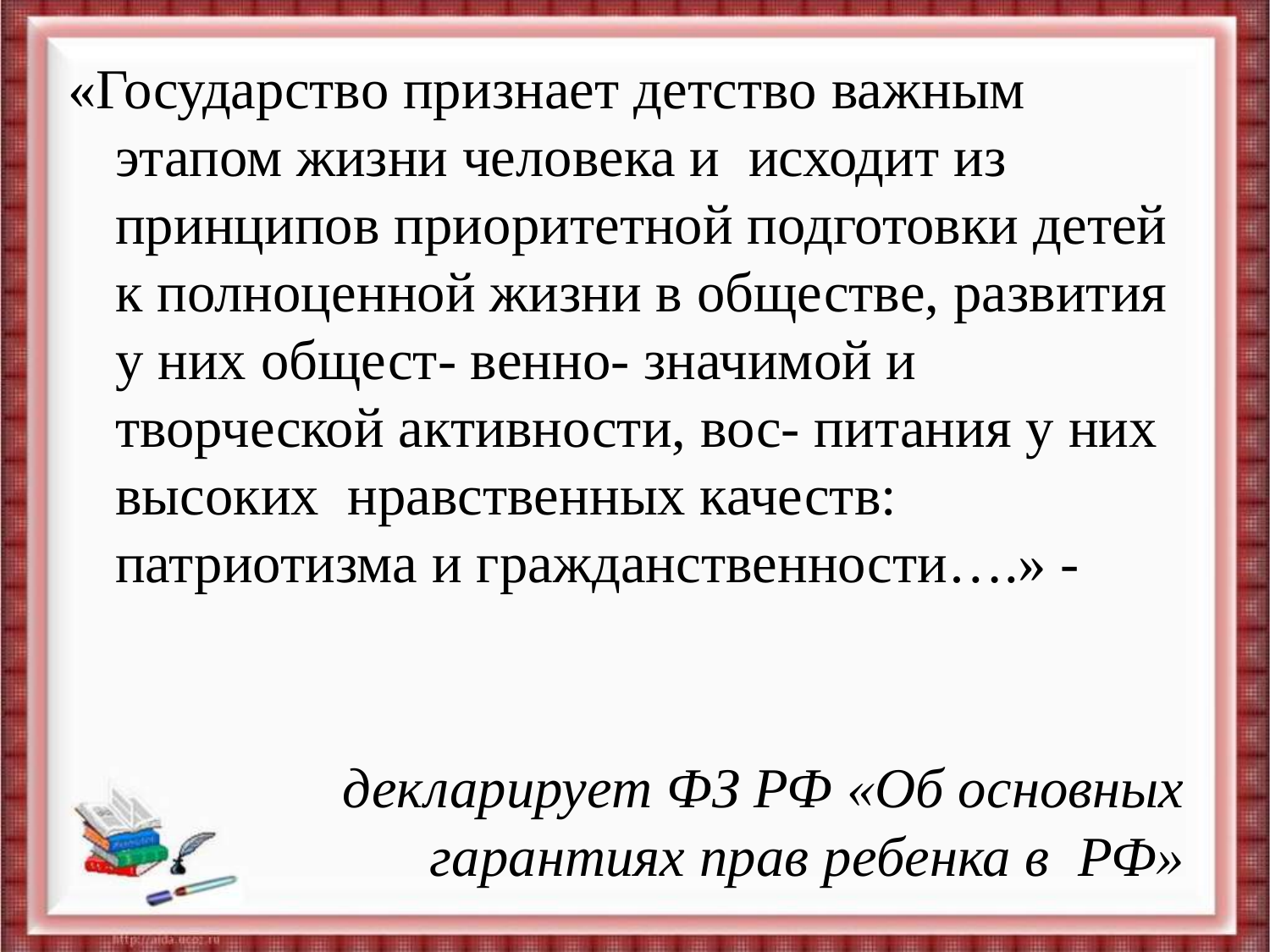

«Государство признает детство важным этапом жизни человека и  исходит из принципов приоритетной подготовки детей к полноценной жизни в обществе, развития у них общест- венно- значимой и творческой активности, вос- питания у них высоких  нравственных качеств: патриотизма и гражданственности….» -

 декларирует ФЗ РФ «Об основных гарантиях прав ребенка в  РФ»